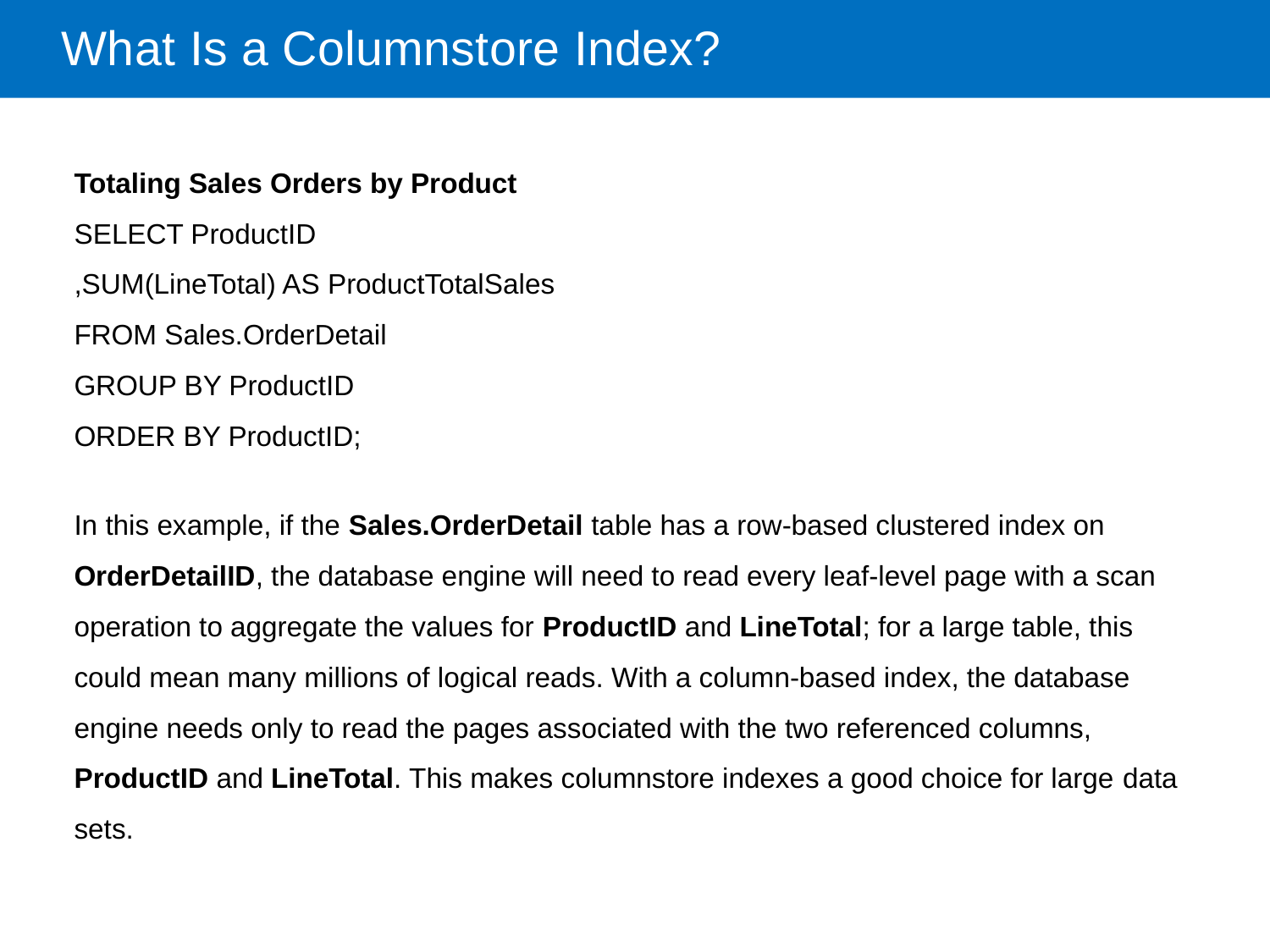

# What Is a Columnstore Index?
Totaling Sales Orders by Product
SELECT ProductID
,SUM(LineTotal) AS ProductTotalSales
FROM Sales.OrderDetail
GROUP BY ProductID
ORDER BY ProductID;

In this example, if the Sales.OrderDetail table has a row-based clustered index on OrderDetailID, the database engine will need to read every leaf-level page with a scan operation to aggregate the values for ProductID and LineTotal; for a large table, this could mean many millions of logical reads. With a column-based index, the database engine needs only to read the pages associated with the two referenced columns, ProductID and LineTotal. This makes columnstore indexes a good choice for large data sets.